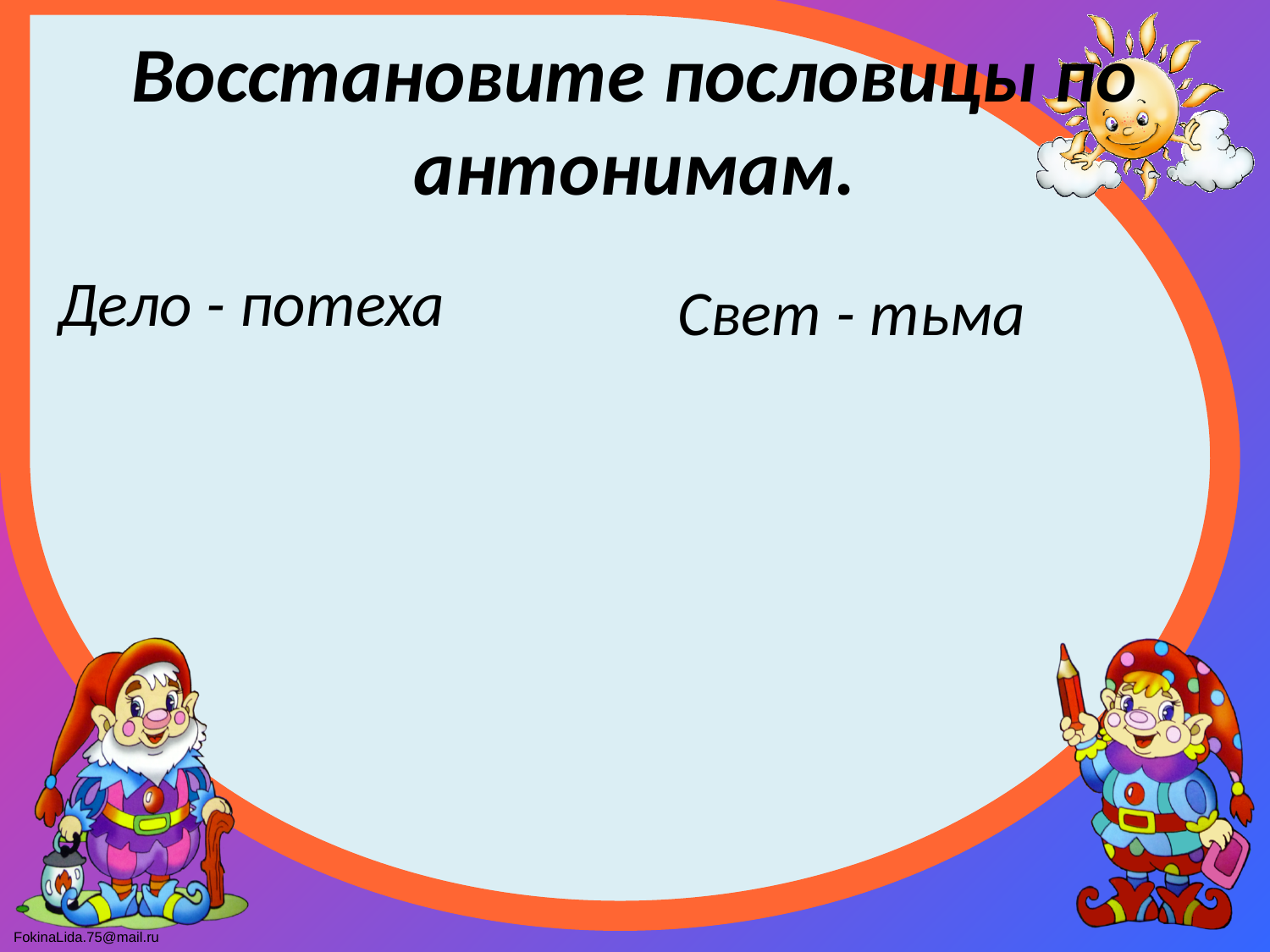

# Восстановите пословицы по антонимам.
Дело - потеха
Свет - тьма